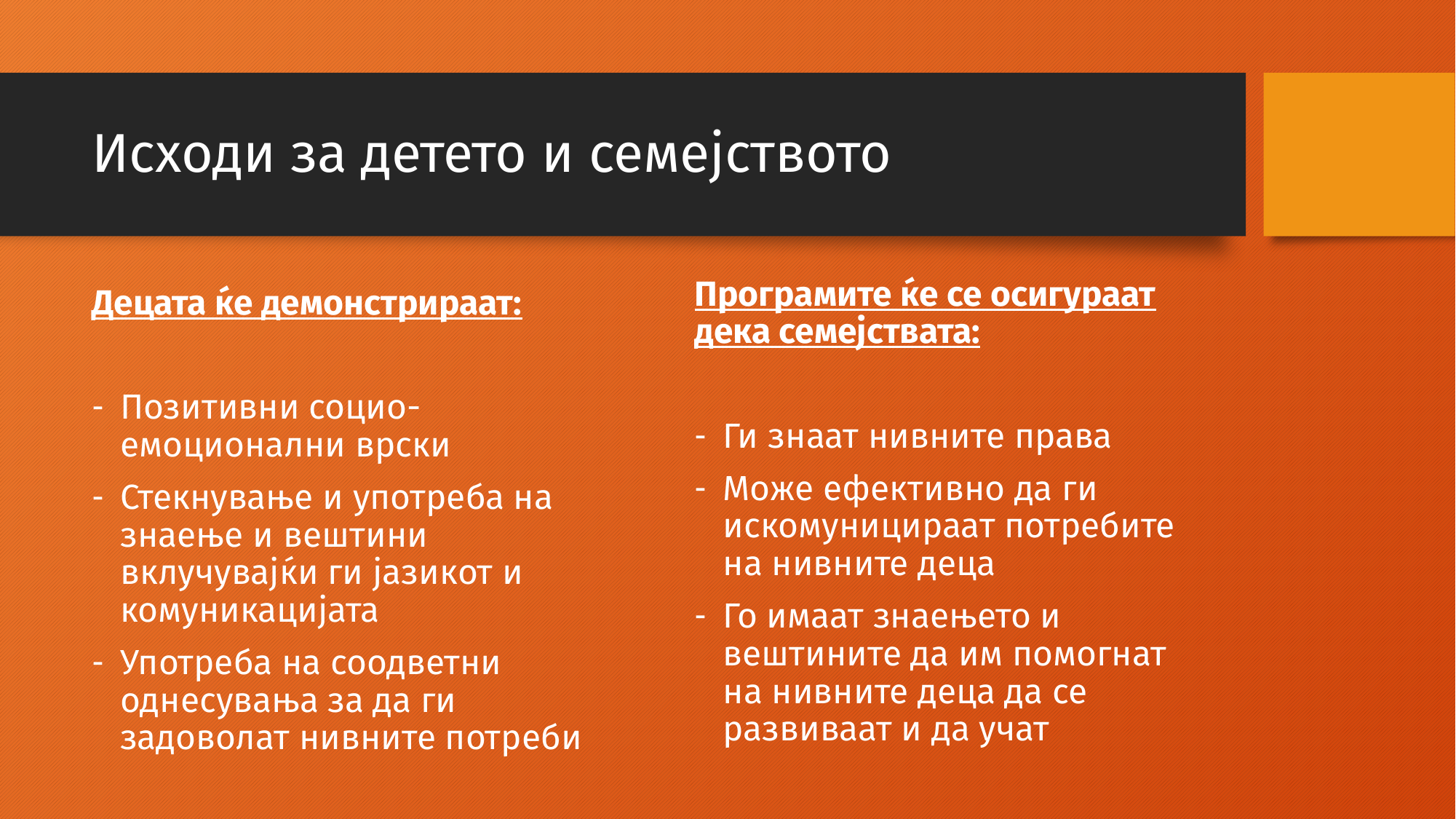

# Исходи за детето и семејството
Програмите ќе се осигураат дека семејствата:

Ги знаат нивните права
Може ефективно да ги искомуницираат потребите на нивните деца
Го имаат знаењето и вештините да им помогнат на нивните деца да се развиваат и да учат
Децата ќе демонстрираат:

Позитивни социо-емоционални врски
Стекнување и употреба на знаење и вештини вклучувајќи ги јазикот и комуникацијата
Употреба на соодветни однесувања за да ги задоволат нивните потреби